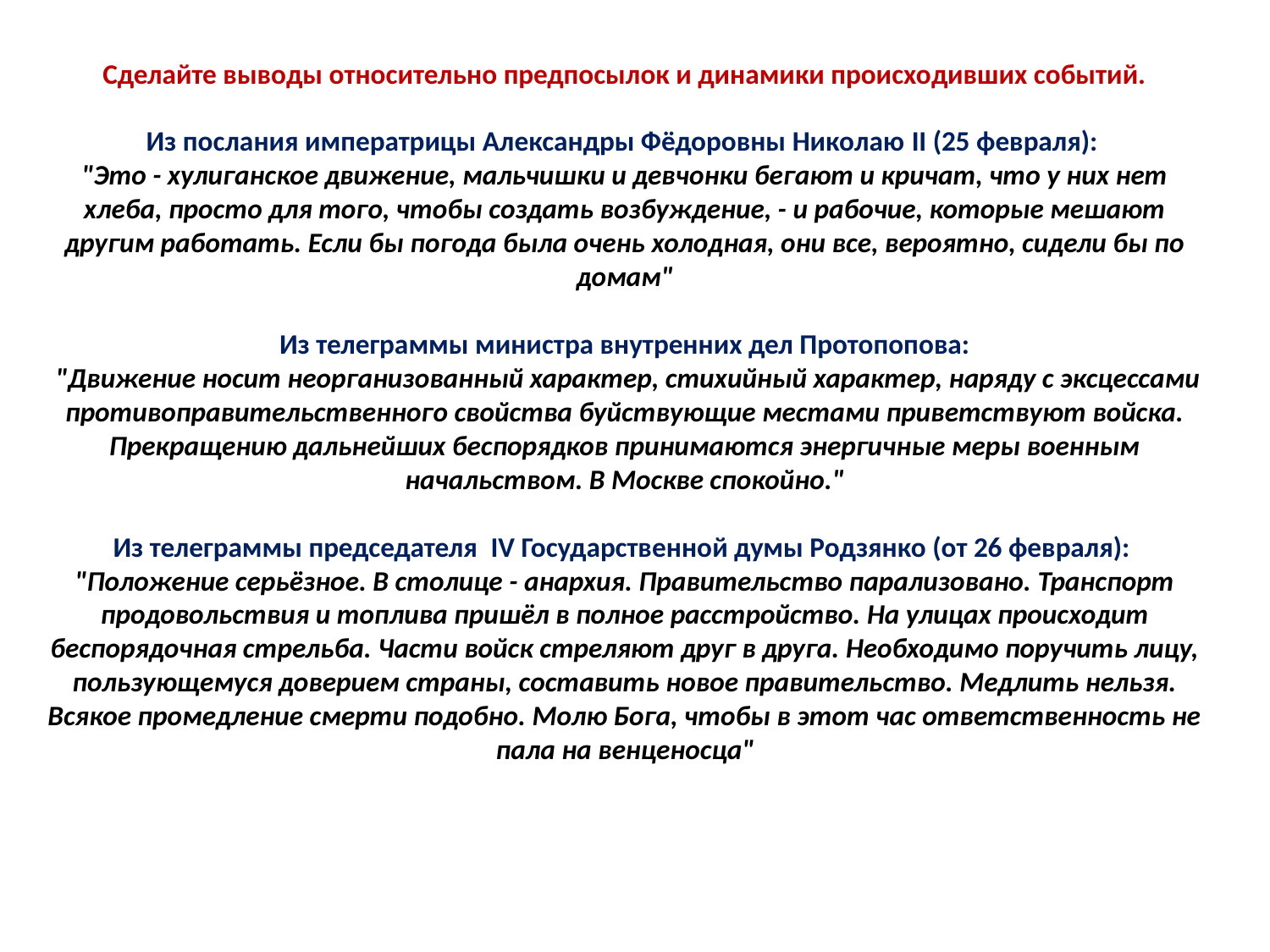

Сделайте выводы относительно предпосылок и динамики происходивших событий.

Из послания императрицы Александры Фёдоровны Николаю II (25 февраля):
"Это - хулиганское движение, мальчишки и девчонки бегают и кричат, что у них нет хлеба, просто для того, чтобы создать возбуждение, - и рабочие, которые мешают другим работать. Если бы погода была очень холодная, они все, вероятно, сидели бы по домам"

Из телеграммы министра внутренних дел Протопопова:
 "Движение носит неорганизованный характер, стихийный характер, наряду с эксцессами противоправительственного свойства буйствующие местами приветствуют войска. Прекращению дальнейших беспорядков принимаются энергичные меры военным начальством. В Москве спокойно."

Из телеграммы председателя  IV Государственной думы Родзянко (от 26 февраля):
"Положение серьёзное. В столице - анархия. Правительство парализовано. Транспорт продовольствия и топлива пришёл в полное расстройство. На улицах происходит беспорядочная стрельба. Части войск стреляют друг в друга. Необходимо поручить лицу, пользующемуся доверием страны, составить новое правительство. Медлить нельзя. Всякое промедление смерти подобно. Молю Бога, чтобы в этот час ответственность не пала на венценосца"